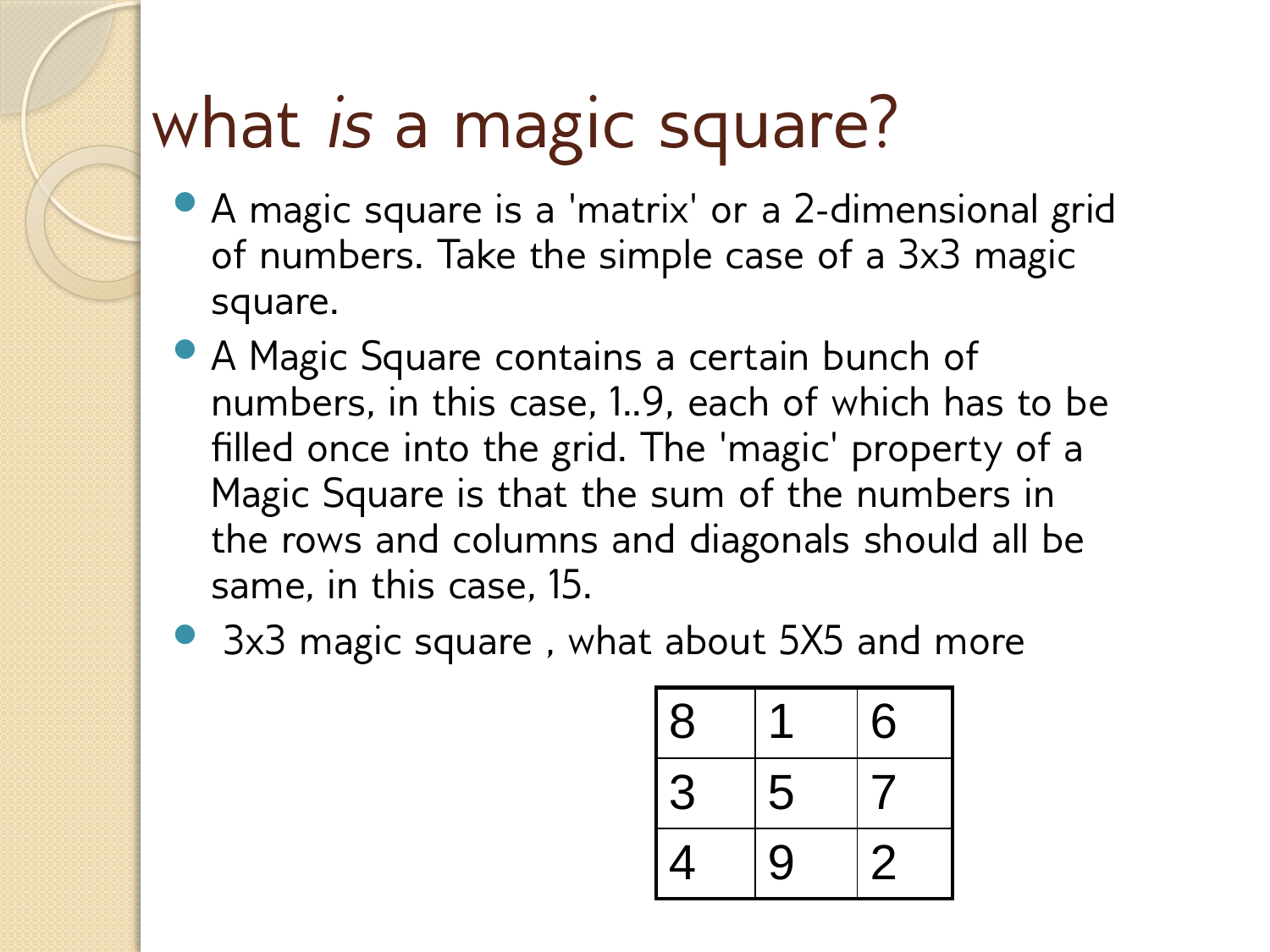

# what is a magic square?
A magic square is a 'matrix' or a 2-dimensional grid of numbers. Take the simple case of a 3x3 magic square.
A Magic Square contains a certain bunch of numbers, in this case, 1..9, each of which has to be filled once into the grid. The 'magic' property of a Magic Square is that the sum of the numbers in the rows and columns and diagonals should all be same, in this case, 15.
 3x3 magic square , what about 5X5 and more
| 8 | 1 | 6 |
| --- | --- | --- |
| 3 | 5 | 7 |
| 4 | 9 | 2 |